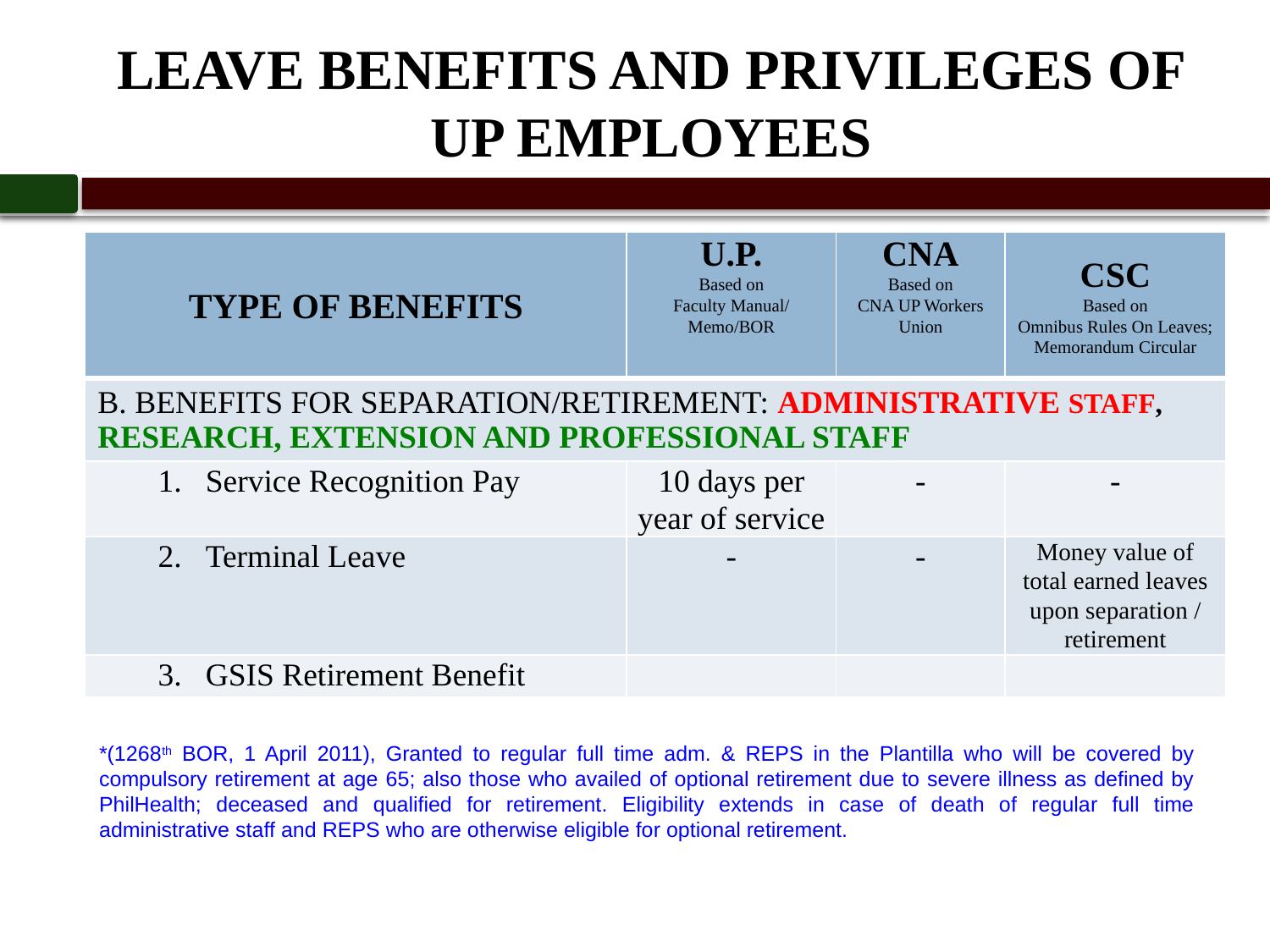

# LEAVE BENEFITS AND PRIVILEGES OF UP EMPLOYEES
| TYPE OF BENEFITS | U.P. Based on Faculty Manual/ Memo/BOR | CNA Based on CNA UP Workers Union | CSC Based on Omnibus Rules On Leaves; Memorandum Circular |
| --- | --- | --- | --- |
| B. BENEFITS FOR SEPARATION/RETIREMENT: ADMINISTRATIVE STAFF, RESEARCH, EXTENSION AND PROFESSIONAL STAFF |  |  |  |
| Service Recognition Pay | 10 days per year of service | - | - |
| Terminal Leave | - | - | Money value of total earned leaves upon separation / retirement |
| GSIS Retirement Benefit |  |  |  |
*(1268th BOR, 1 April 2011), Granted to regular full time adm. & REPS in the Plantilla who will be covered by compulsory retirement at age 65; also those who availed of optional retirement due to severe illness as defined by PhilHealth; deceased and qualified for retirement. Eligibility extends in case of death of regular full time administrative staff and REPS who are otherwise eligible for optional retirement.